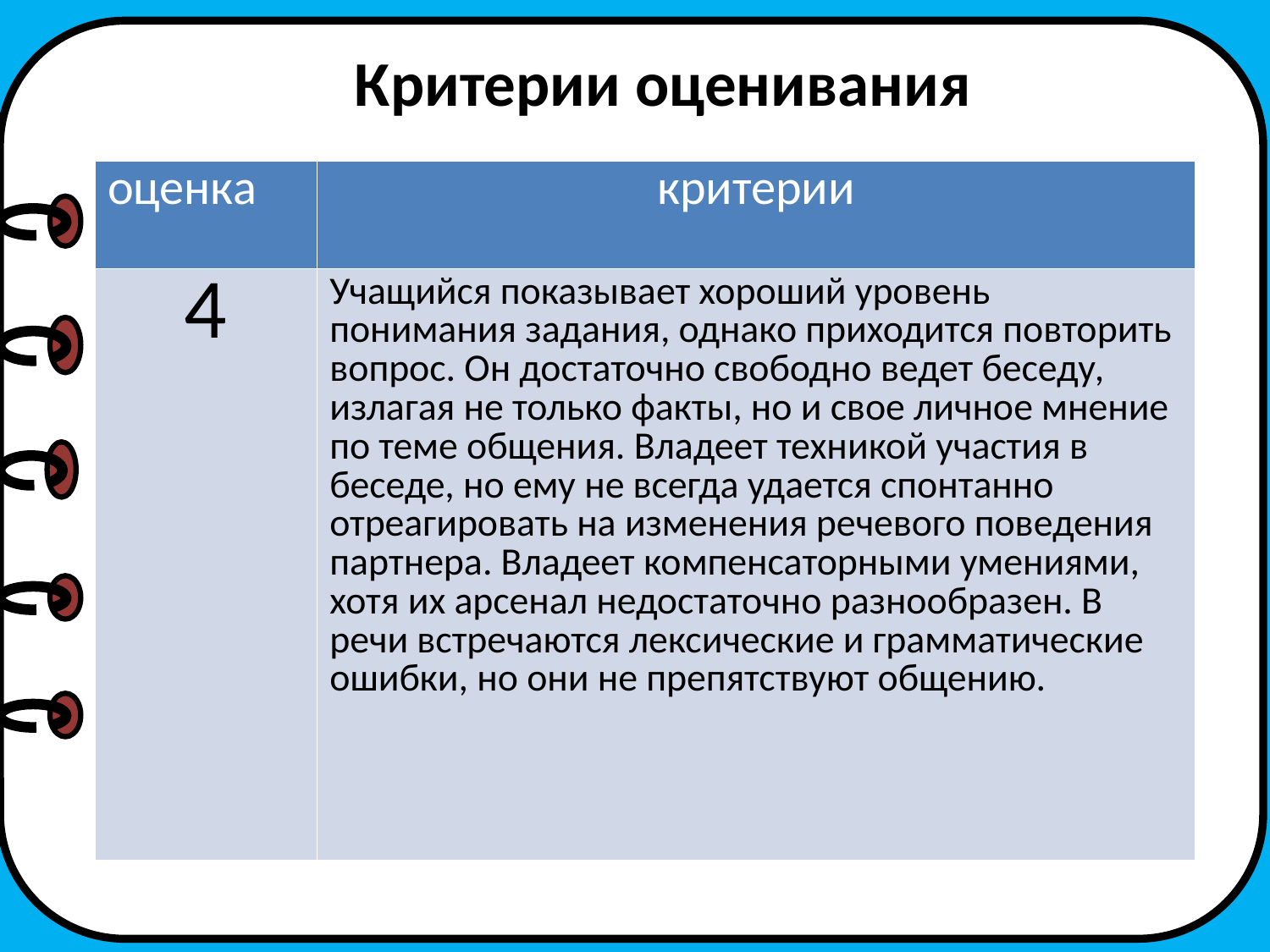

Критерии оценивания

| оценка | критерии |
| --- | --- |
| 4 | Учащийся показывает хороший уровень понимания задания, однако приходится повторить вопрос. Он достаточно свободно ведет беседу, излагая не только факты, но и свое личное мнение по теме общения. Владеет техникой участия в беседе, но ему не всегда удается спонтанно отреагировать на изменения речевого поведения партнера. Владеет компенсаторными умениями, хотя их арсенал недостаточно разнообразен. В речи встречаются лексические и грамматические ошибки, но они не препятствуют общению. |